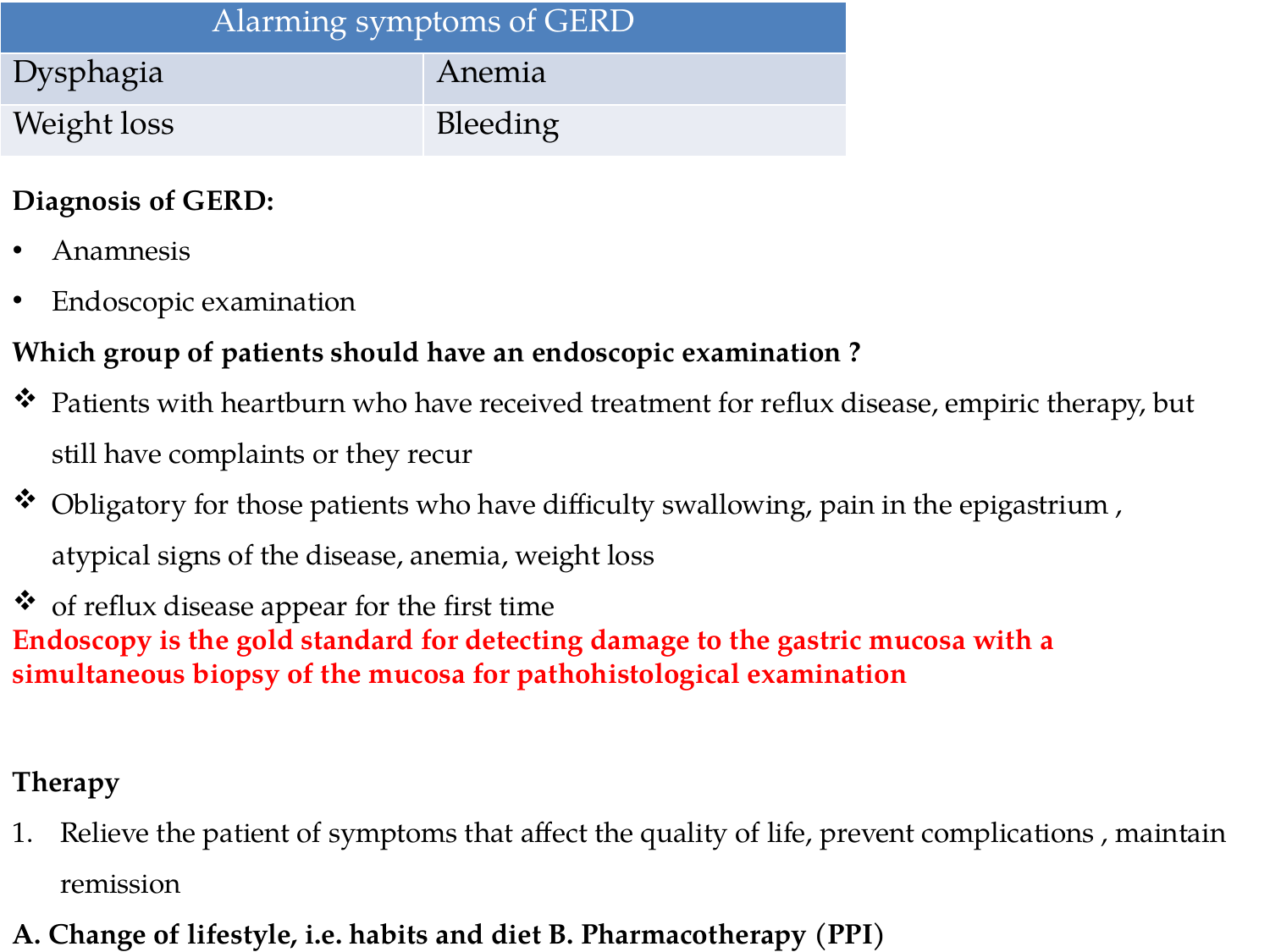

| Alarming symptoms of GERD |  |
| --- | --- |
| Dysphagia | Anemia |
| Weight loss | Bleeding |
Diagnosis of GERD:
Anamnesis
Endoscopic examination
Which group of patients should have an endoscopic examination ?
Patients with heartburn who have received treatment for reflux disease, empiric therapy, but still have complaints or they recur
Obligatory for those patients who have difficulty swallowing, pain in the epigastrium , atypical signs of the disease, anemia, weight loss
of reflux disease appear for the first time
Endoscopy is the gold standard for detecting damage to the gastric mucosa with a simultaneous biopsy of the mucosa for pathohistological examination

Therapy
Relieve the patient of symptoms that affect the quality of life, prevent complications , maintain remission
A. Change of lifestyle, i.e. habits and diet B. Pharmacotherapy (PPI)